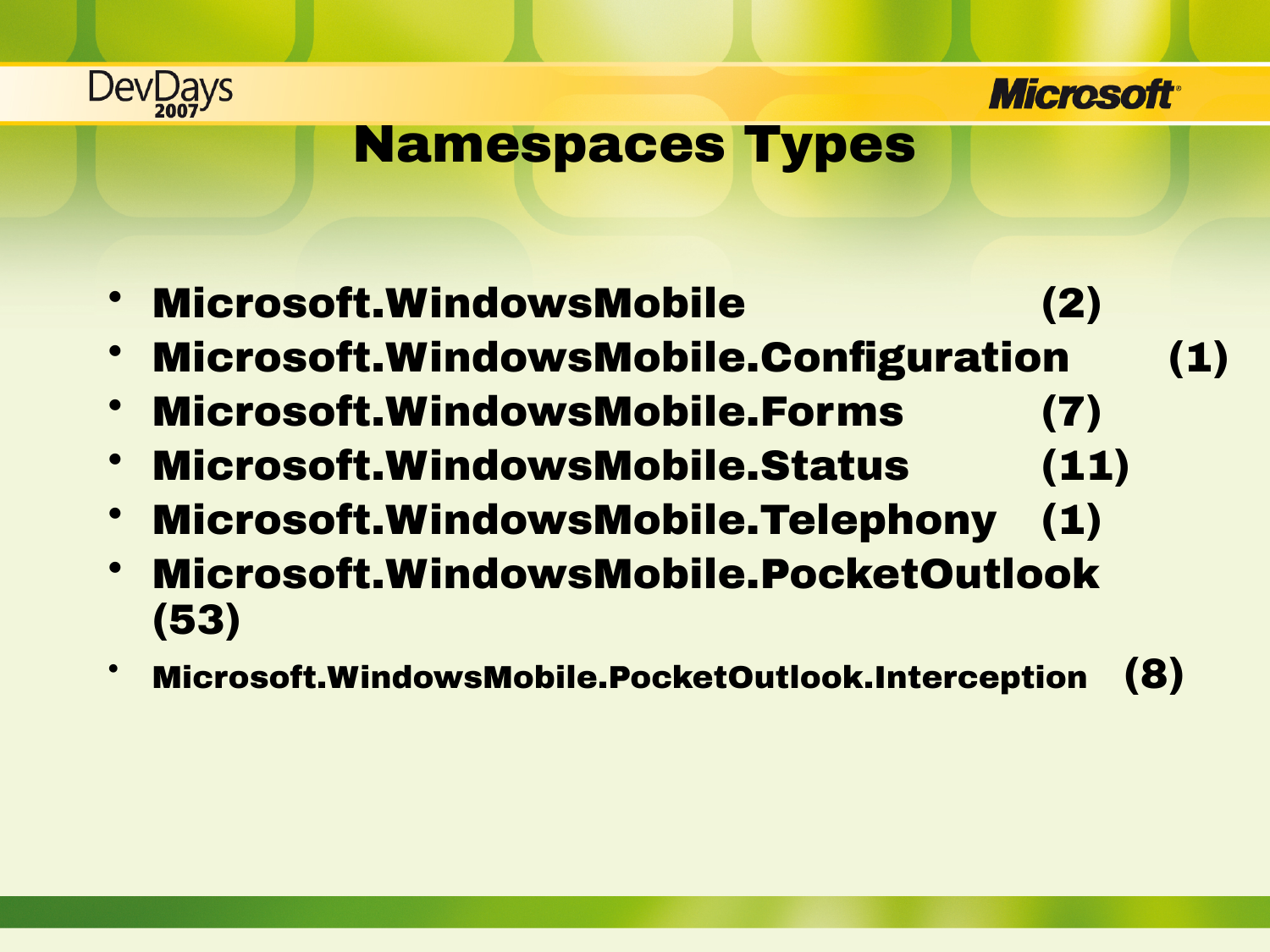

# Namespaces Types
Microsoft.WindowsMobile 			(2)
Microsoft.WindowsMobile.Configuration	(1)
Microsoft.WindowsMobile.Forms	 	(7)
Microsoft.WindowsMobile.Status	      	(11)
Microsoft.WindowsMobile.Telephony	(1)
Microsoft.WindowsMobile.PocketOutlook	(53)
Microsoft.WindowsMobile.PocketOutlook.Interception   (8)